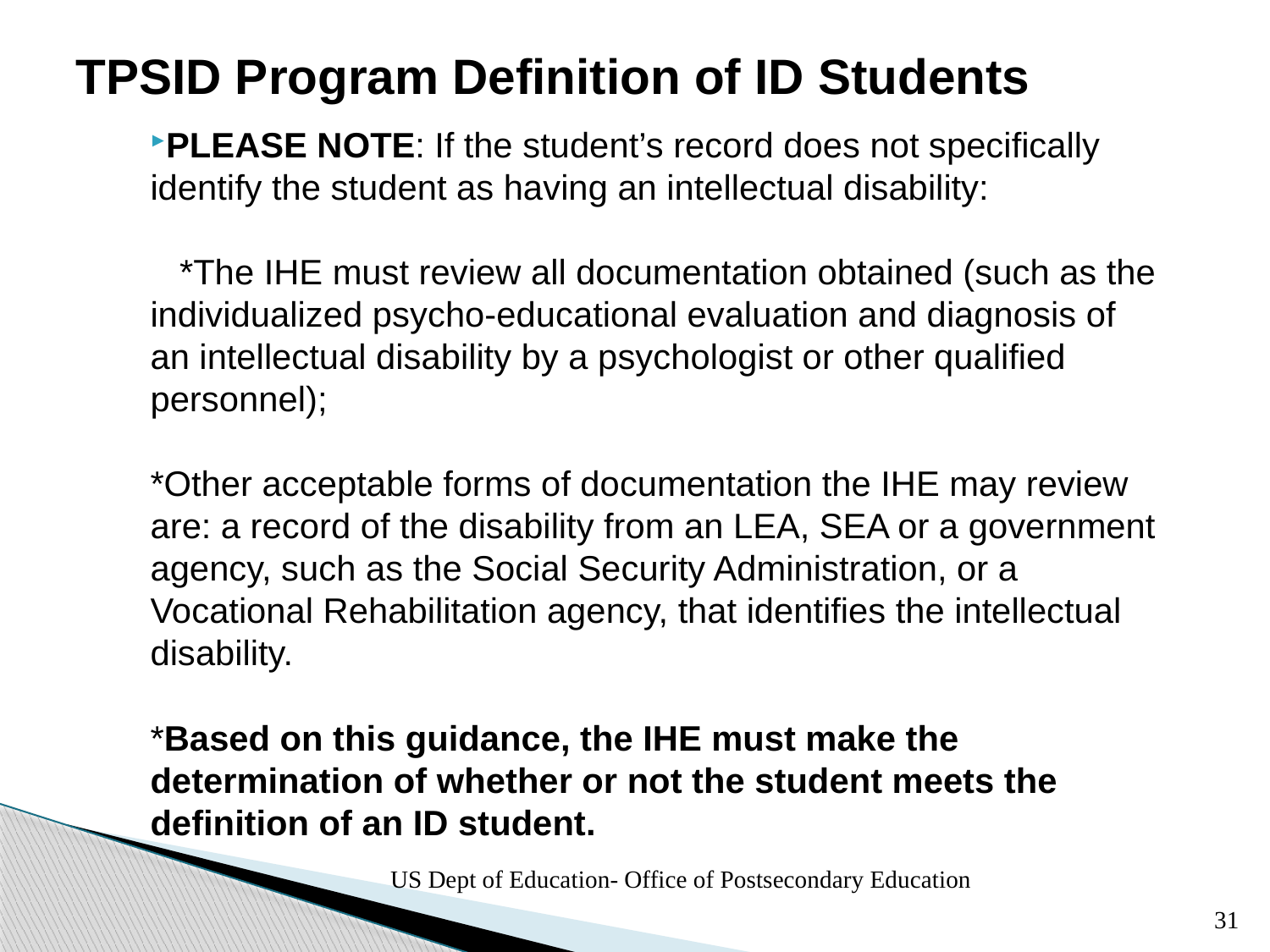

# TPSID Program Definition of ID Students

PLEASE NOTE: If the student’s record does not specifically identify the student as having an intellectual disability:

   *The IHE must review all documentation obtained (such as the individualized psycho-educational evaluation and diagnosis of an intellectual disability by a psychologist or other qualified personnel);

*Other acceptable forms of documentation the IHE may review are: a record of the disability from an LEA, SEA or a government agency, such as the Social Security Administration, or a Vocational Rehabilitation agency, that identifies the intellectual disability.

*Based on this guidance, the IHE must make the
determination of whether or not the student meets the definition of an ID student.

US Dept of Education- Office of Postsecondary Education
31